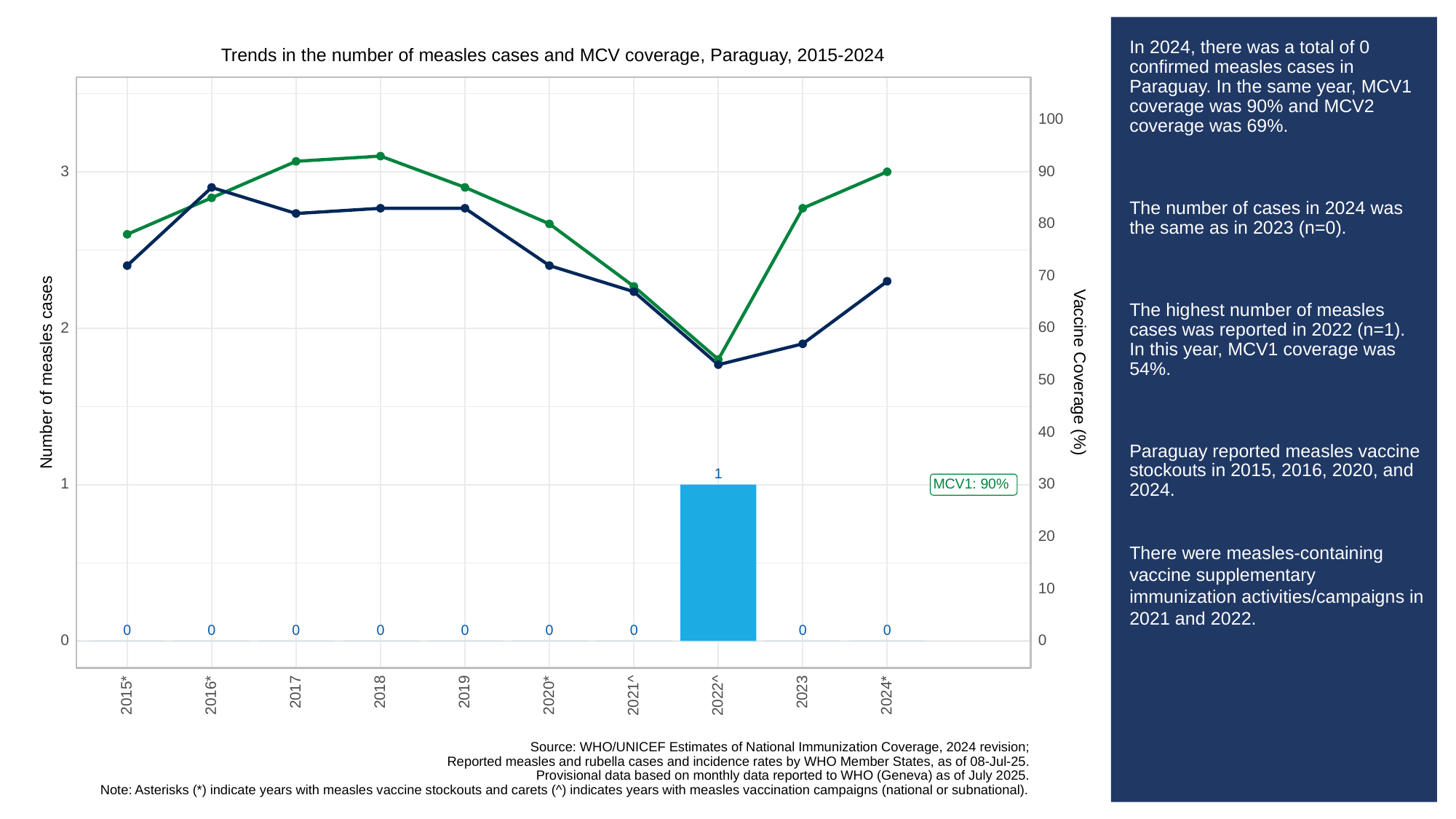

# In 2024, there was a total of 0 confirmed measles cases in Paraguay. In the same year, MCV1 coverage was 90% and MCV2 coverage was 69%.

The number of cases in 2024 was the same as in 2023 (n=0).

The highest number of measles cases was reported in 2022 (n=1). In this year, MCV1 coverage was 54%.

Paraguay reported measles vaccine stockouts in 2015, 2016, 2020, and 2024.

There were measles-containing vaccine supplementary immunization activities/campaigns in 2021 and 2022.

Trends in the number of measles cases and MCV coverage, Paraguay, 2015-2024

100

3
90

80

70

60
2

Vaccine Coverage (%)
Number of measles cases
50

40
1

30
MCV1: 90%
1

20

10
0
0
0
0
0
0
0
0
0
0
0

2023
2017
2018
2019
2015*
2016*
2020*
2024*
2021^
2022^
Source: WHO/UNICEF Estimates of National Immunization Coverage, 2024 revision;
Reported measles and rubella cases and incidence rates by WHO Member States, as of 08-Jul-25.
Provisional data based on monthly data reported to WHO (Geneva) as of July 2025.
Note: Asterisks (*) indicate years with measles vaccine stockouts and carets (^) indicates years with measles vaccination campaigns (national or subnational).